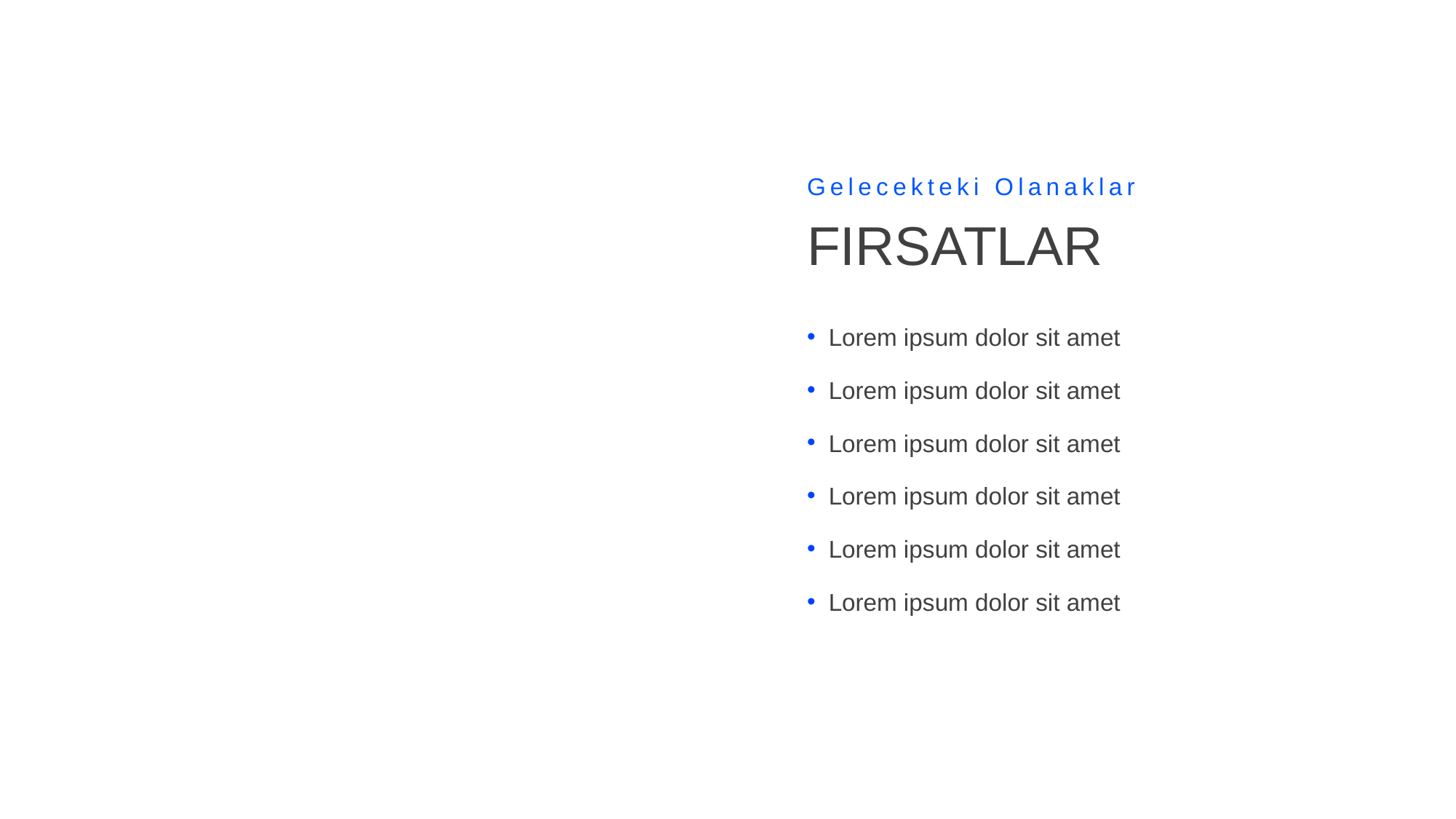

Gelecekteki Olanaklar
FIRSATLAR
Lorem ipsum dolor sit amet
Lorem ipsum dolor sit amet
Lorem ipsum dolor sit amet
Lorem ipsum dolor sit amet
Lorem ipsum dolor sit amet
Lorem ipsum dolor sit amet